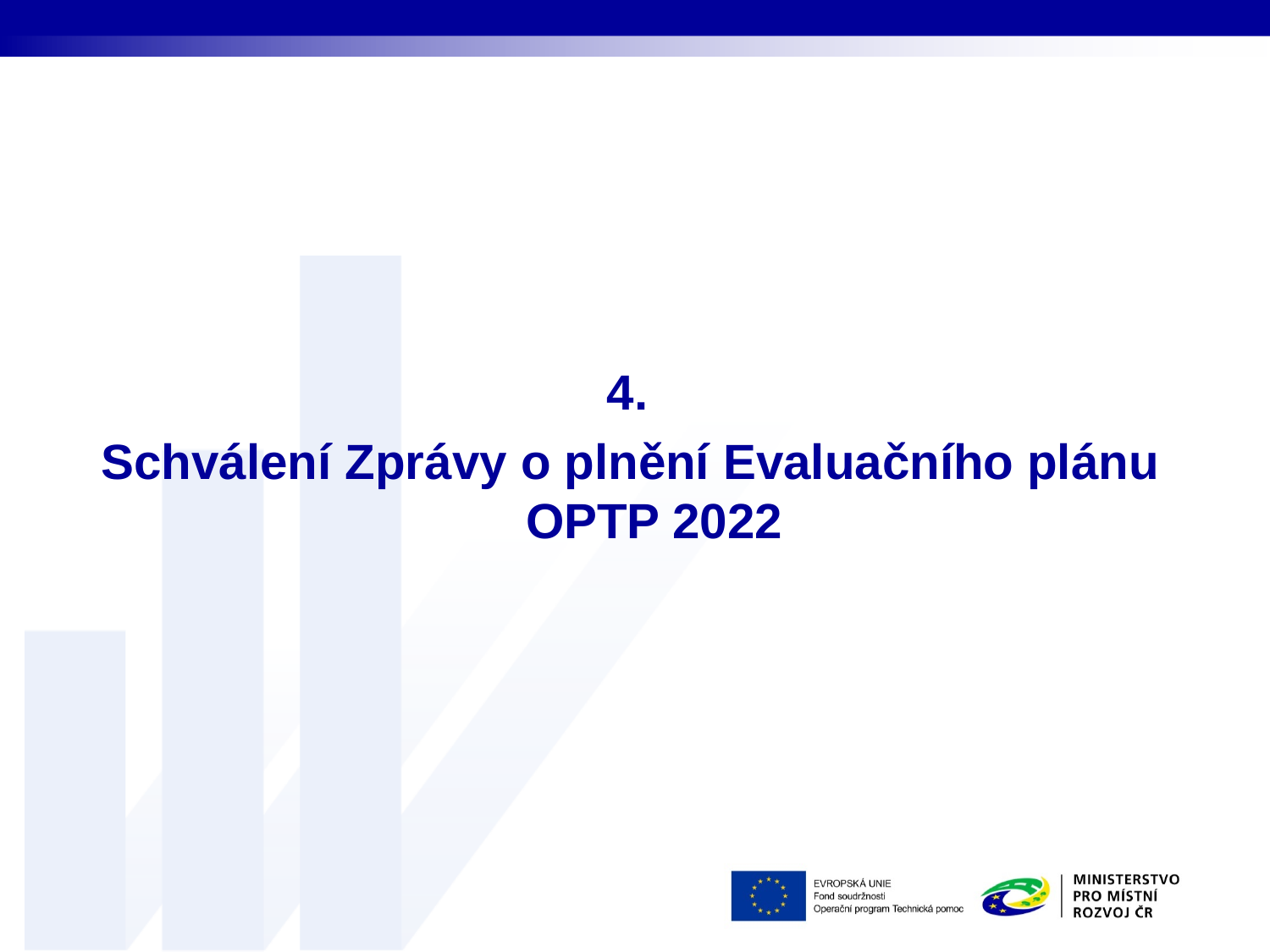

#

4.
Schválení Zprávy o plnění Evaluačního plánu OPTP 2022